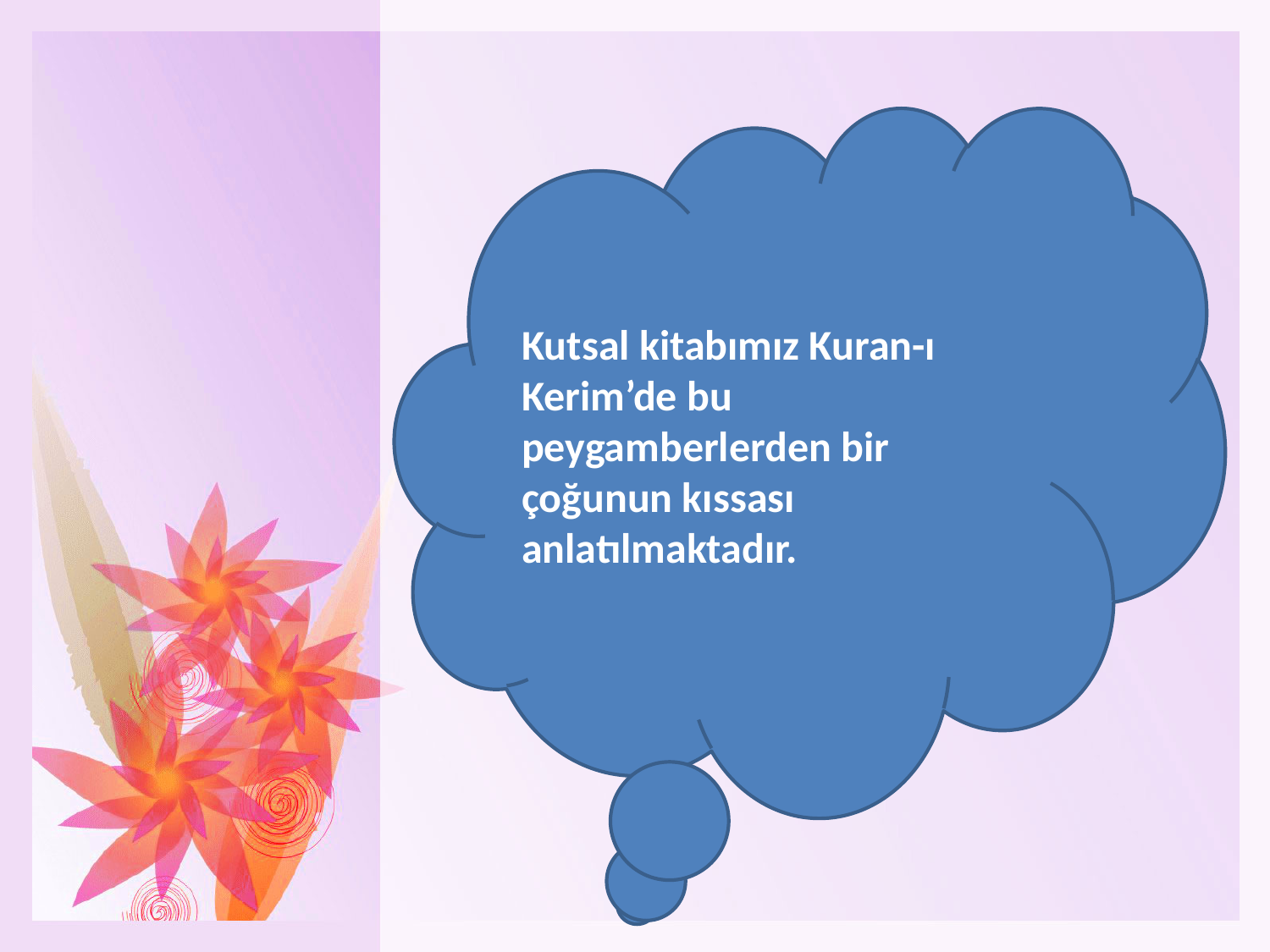

Kutsal kitabımız Kuran-ı Kerim’de bu peygamberlerden bir çoğunun kıssası anlatılmaktadır.